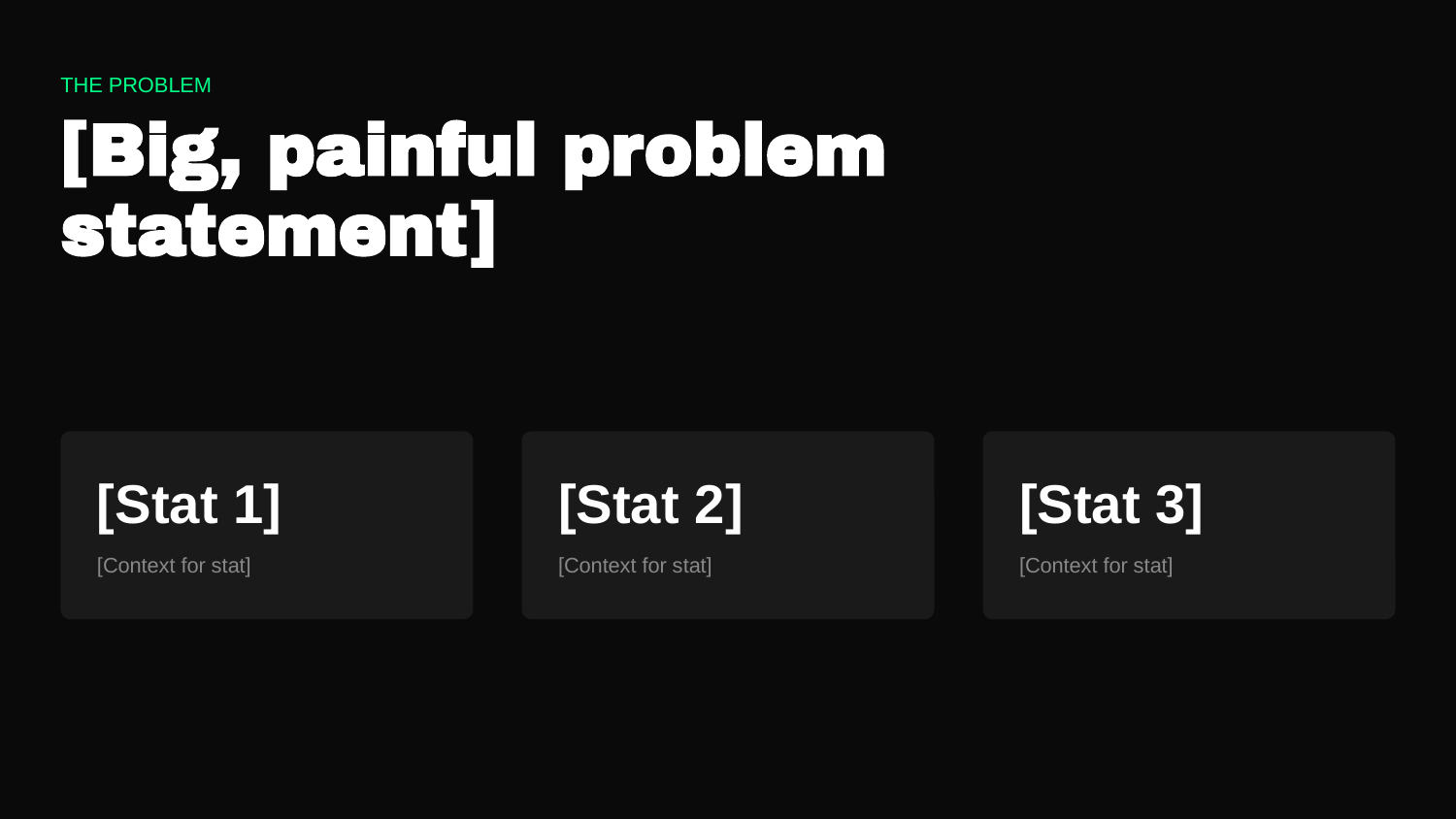

THE PROBLEM
[Big, painful problem statement]

[Stat 1]
[Stat 2]
[Stat 3]
[Context for stat]
[Context for stat]
[Context for stat]